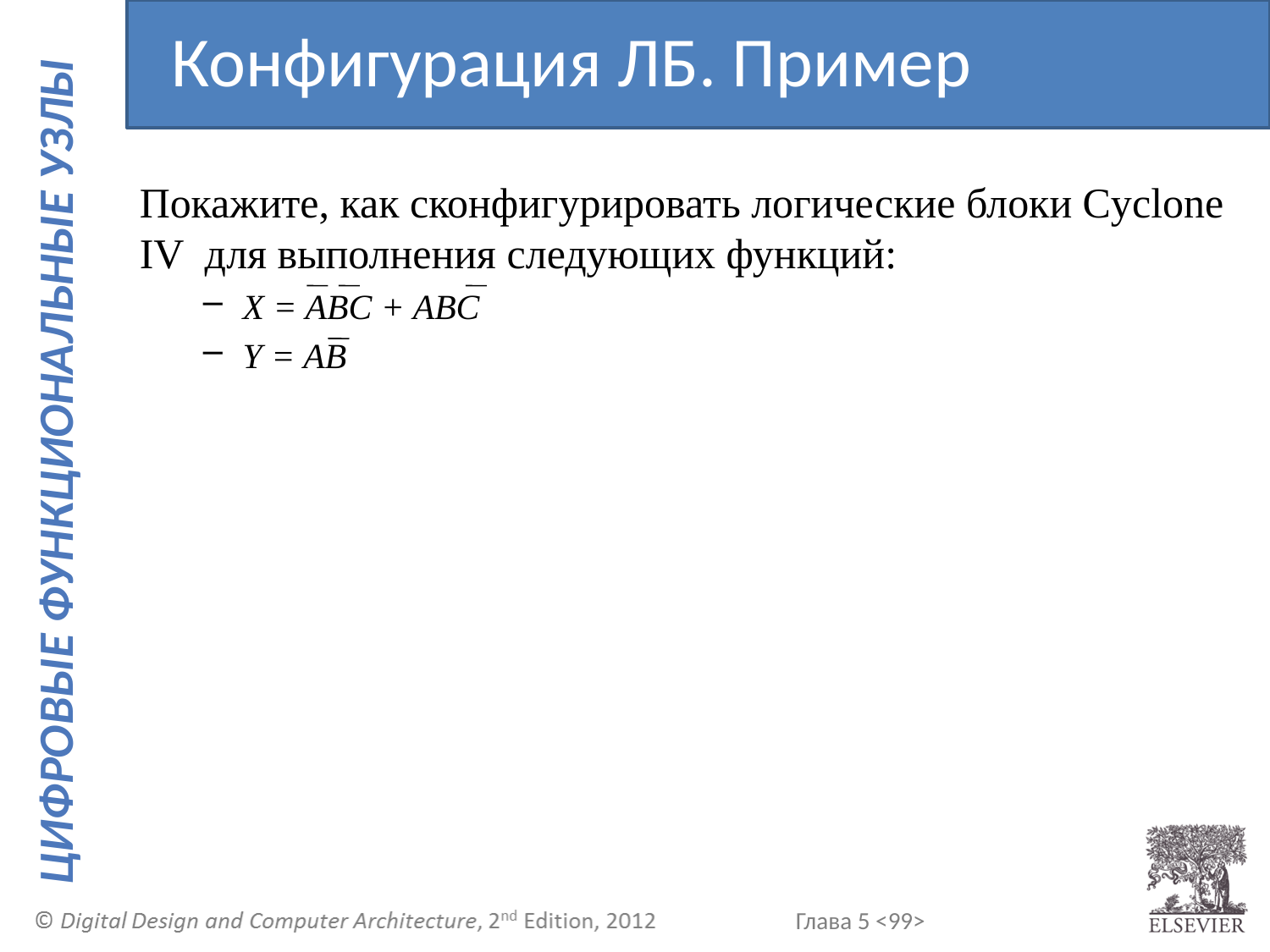

Конфигурация ЛБ. Пример

Покажите, как сконфигурировать логические блоки Cyclone IV  для выполнения следующих функций:
X = ABC + ABC
Y = AB